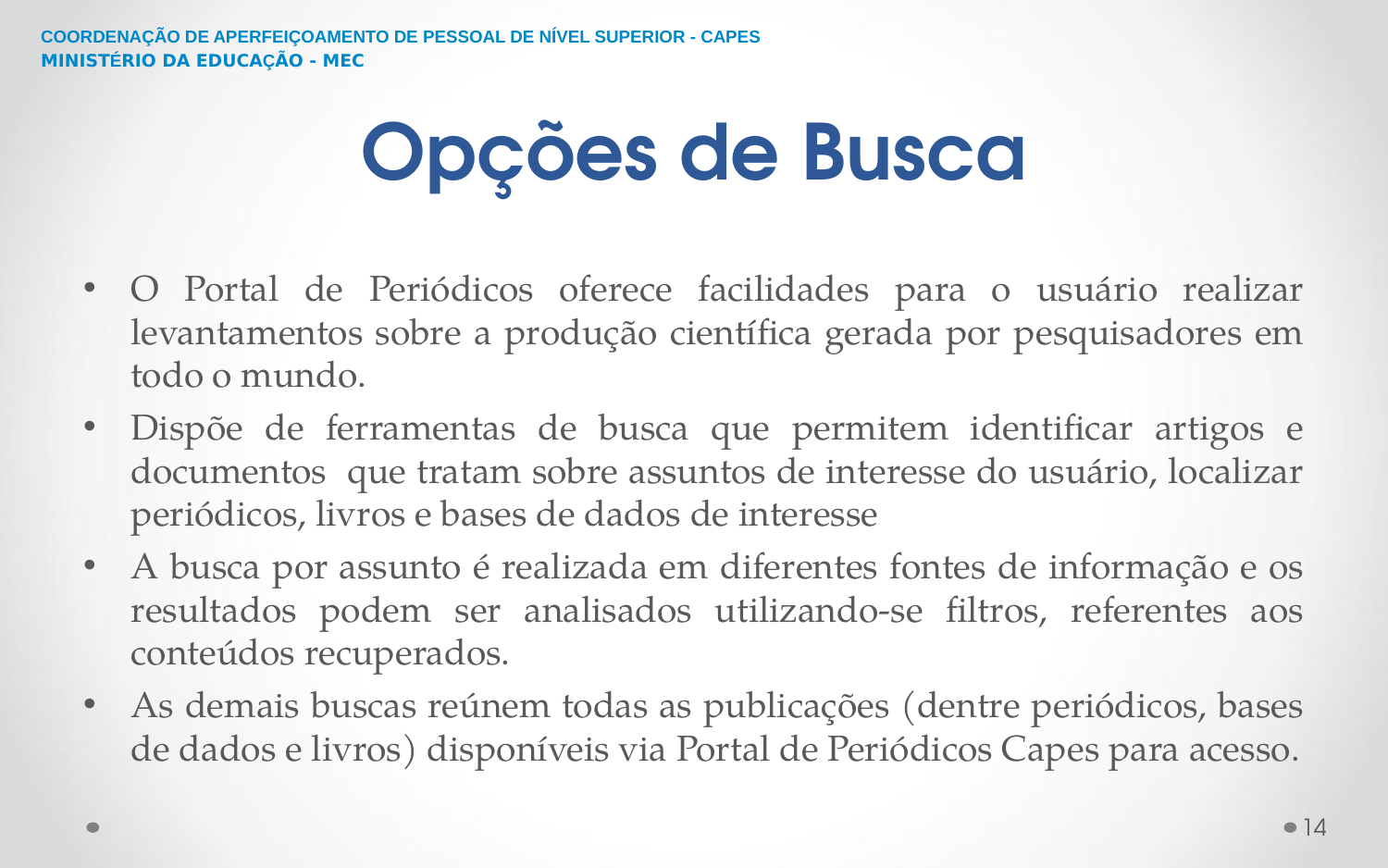

# Opções de Busca
O Portal de Periódicos oferece facilidades para o usuário realizar levantamentos sobre a produção científica gerada por pesquisadores em todo o mundo.
Dispõe de ferramentas de busca que permitem identificar artigos e documentos  que tratam sobre assuntos de interesse do usuário, localizar periódicos, livros e bases de dados de interesse
A busca por assunto é realizada em diferentes fontes de informação e os resultados podem ser analisados utilizando-se filtros, referentes aos conteúdos recuperados.
As demais buscas reúnem todas as publicações (dentre periódicos, bases de dados e livros) disponíveis via Portal de Periódicos Capes para acesso.
14